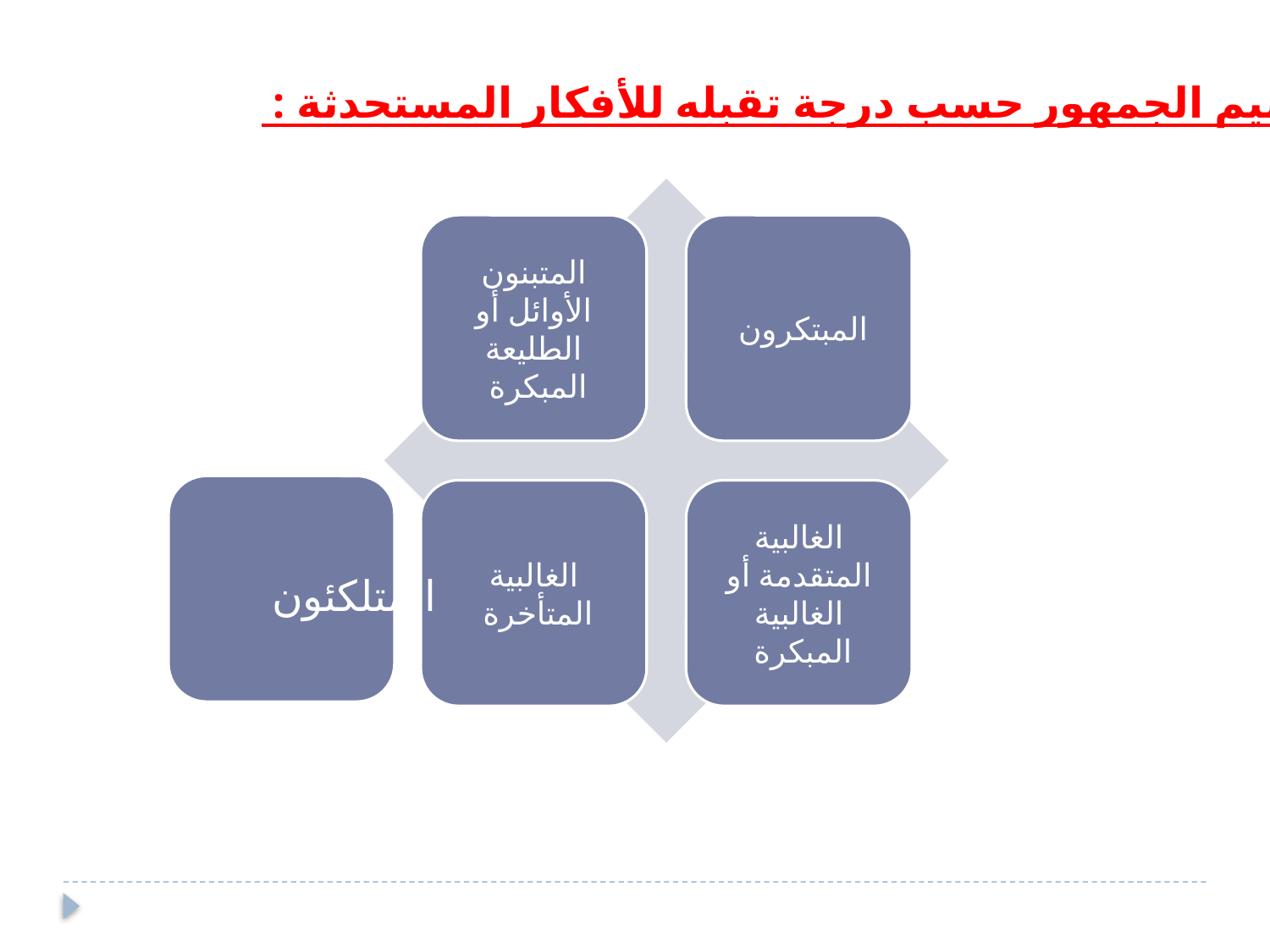

3- تقسيم الجمهور حسب درجة تقبله للأفكار المستحدثة :

المبتكرون
الغالبية المتأخرة
الغالبية المتقدمة أو الغالبية المبكرة

المتلكئون